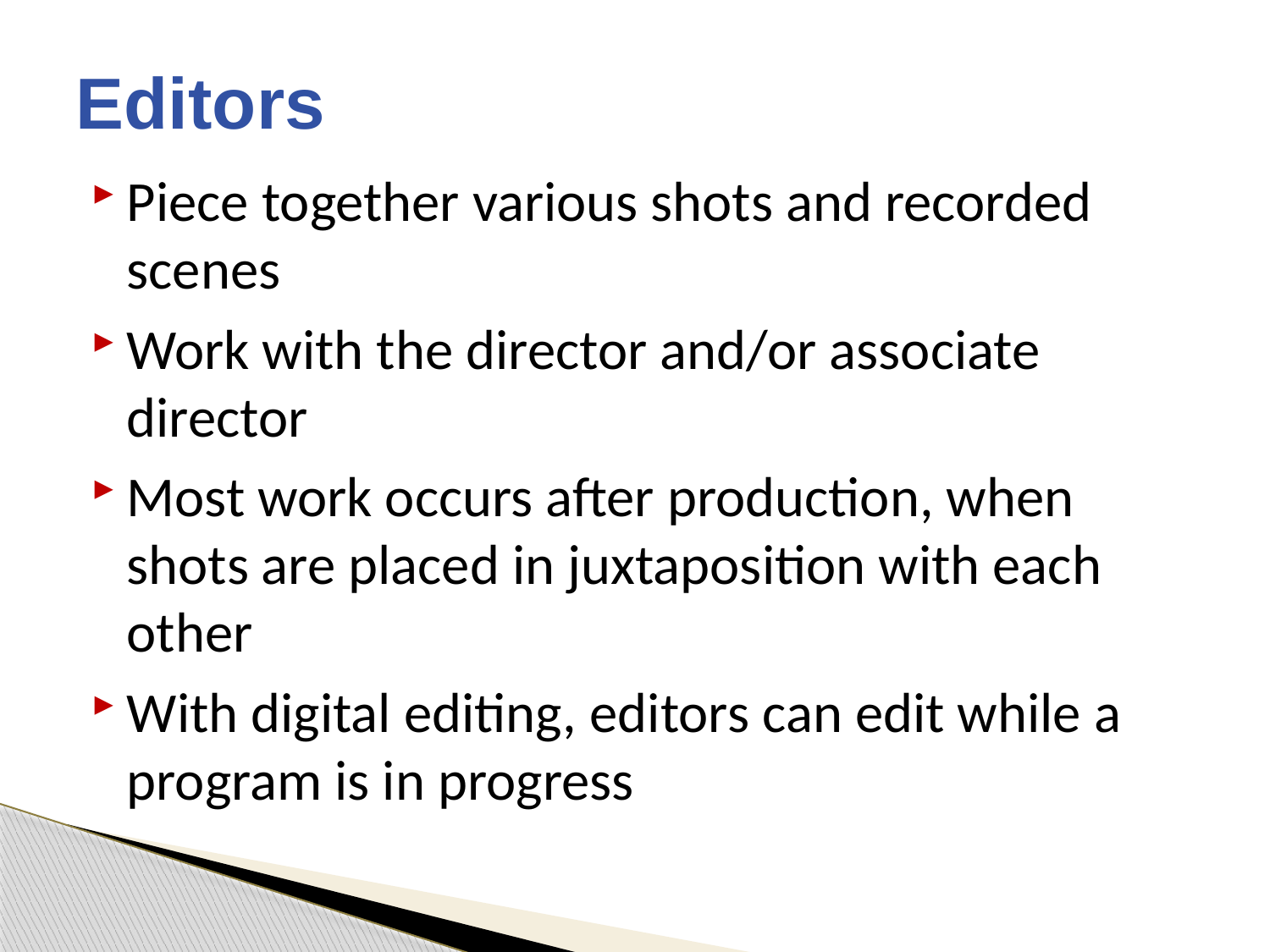

# Editors
Piece together various shots and recorded scenes
Work with the director and/or associate director
Most work occurs after production, when shots are placed in juxtaposition with each other
With digital editing, editors can edit while a program is in progress